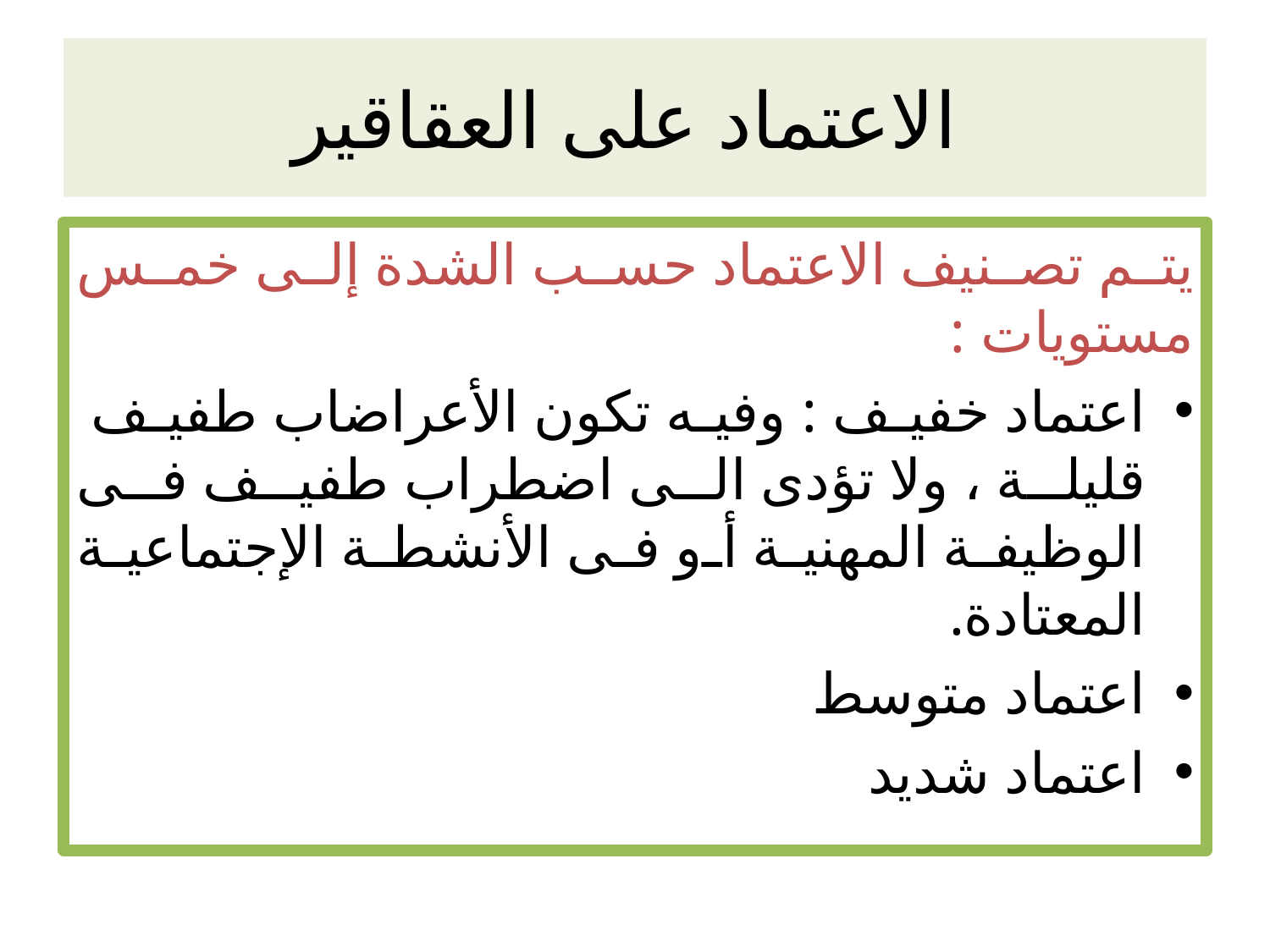

# الاعتماد على العقاقير
يتم تصنيف الاعتماد حسب الشدة إلى خمس مستويات :
اعتماد خفيف : وفيه تكون الأعراضاب طفيف  قليلة ، ولا تؤدى الى اضطراب طفيف فى الوظيفة المهنية أو فى الأنشطة الإجتماعية المعتادة.
اعتماد متوسط
اعتماد شديد